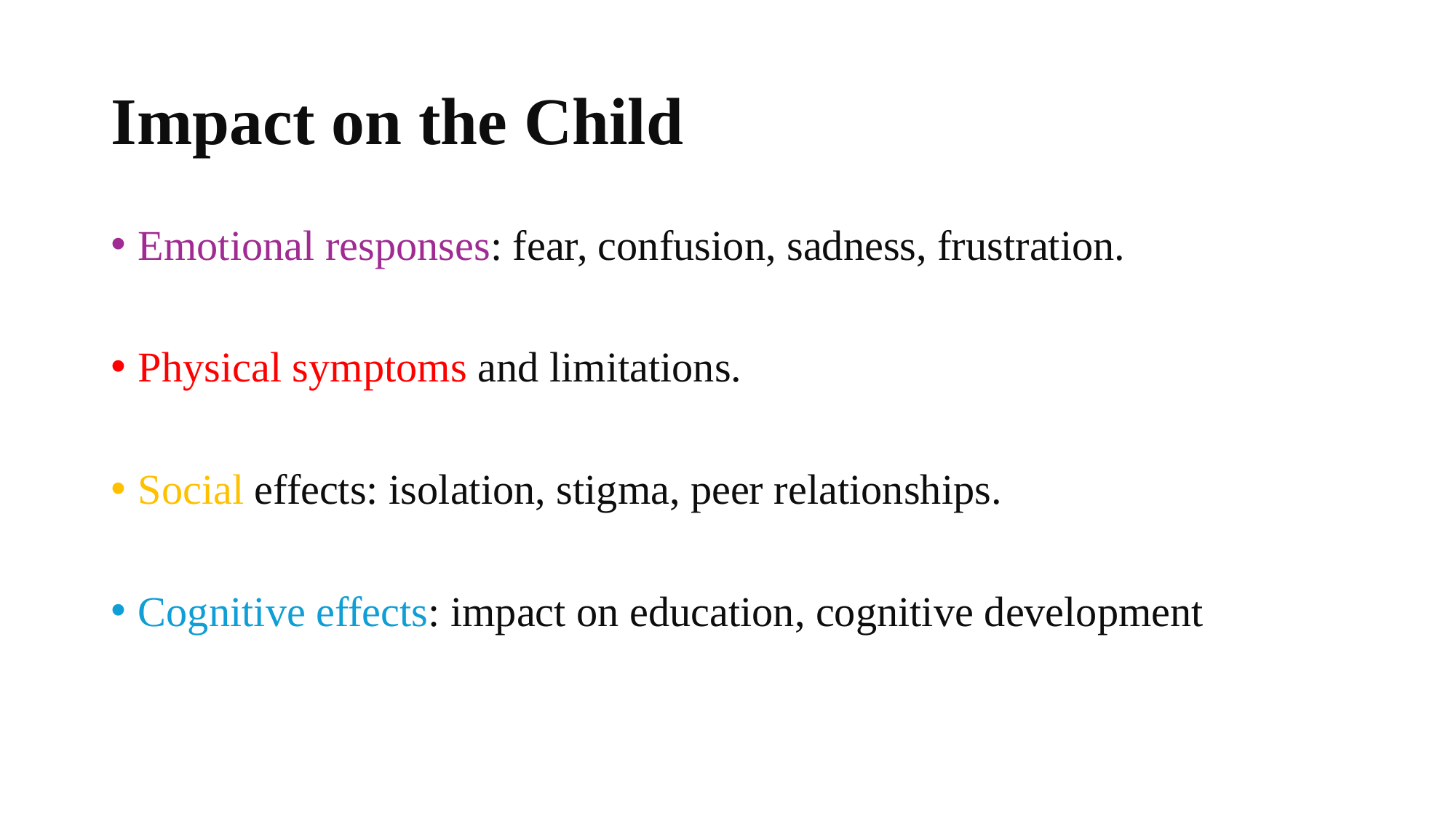

# Impact on the Child
Emotional responses: fear, confusion, sadness, frustration.

Physical symptoms and limitations.

Social effects: isolation, stigma, peer relationships.

Cognitive effects: impact on education, cognitive development